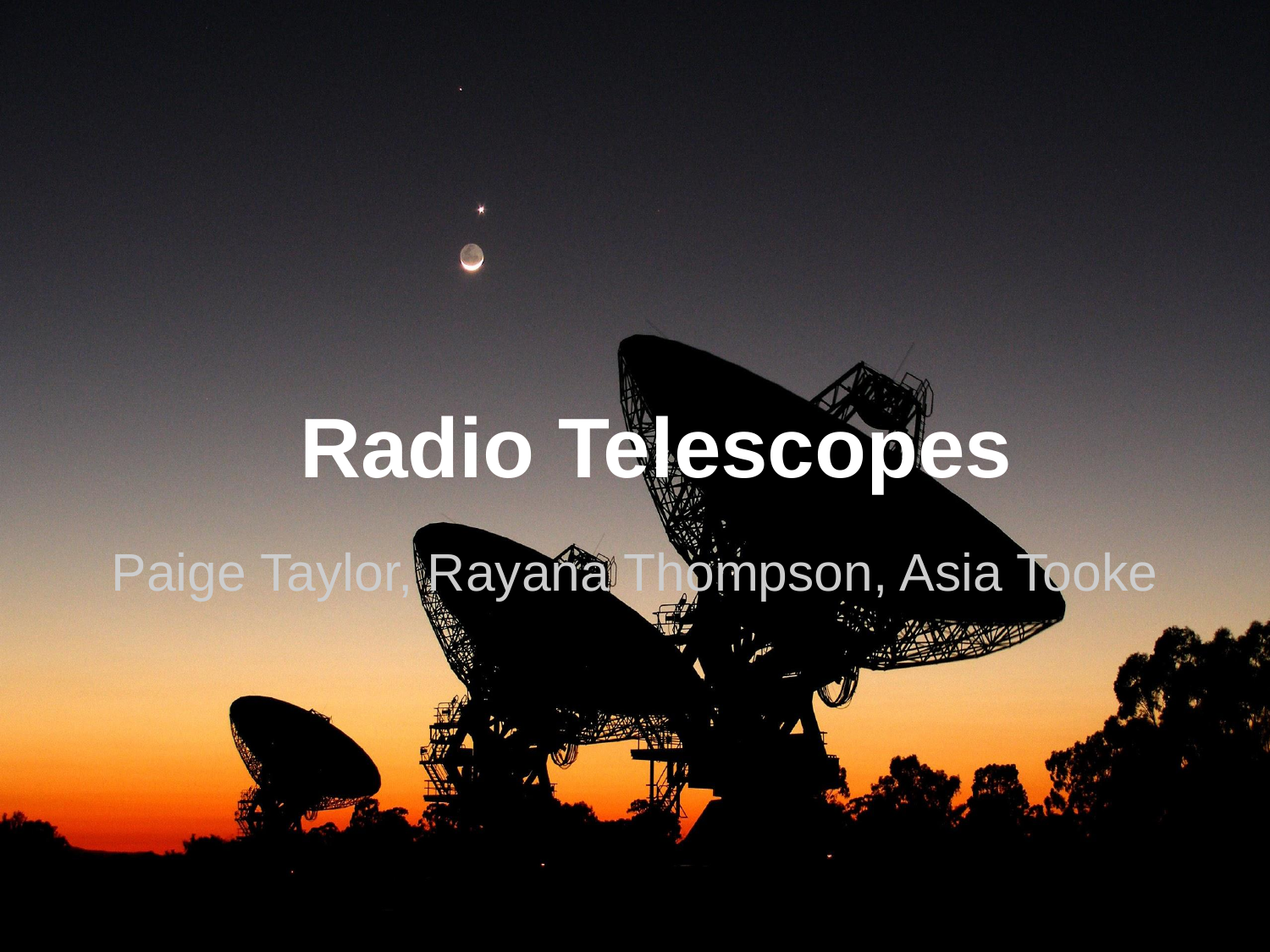

# Radio Telescopes
Paige Taylor, Rayana Thompson, Asia Tooke